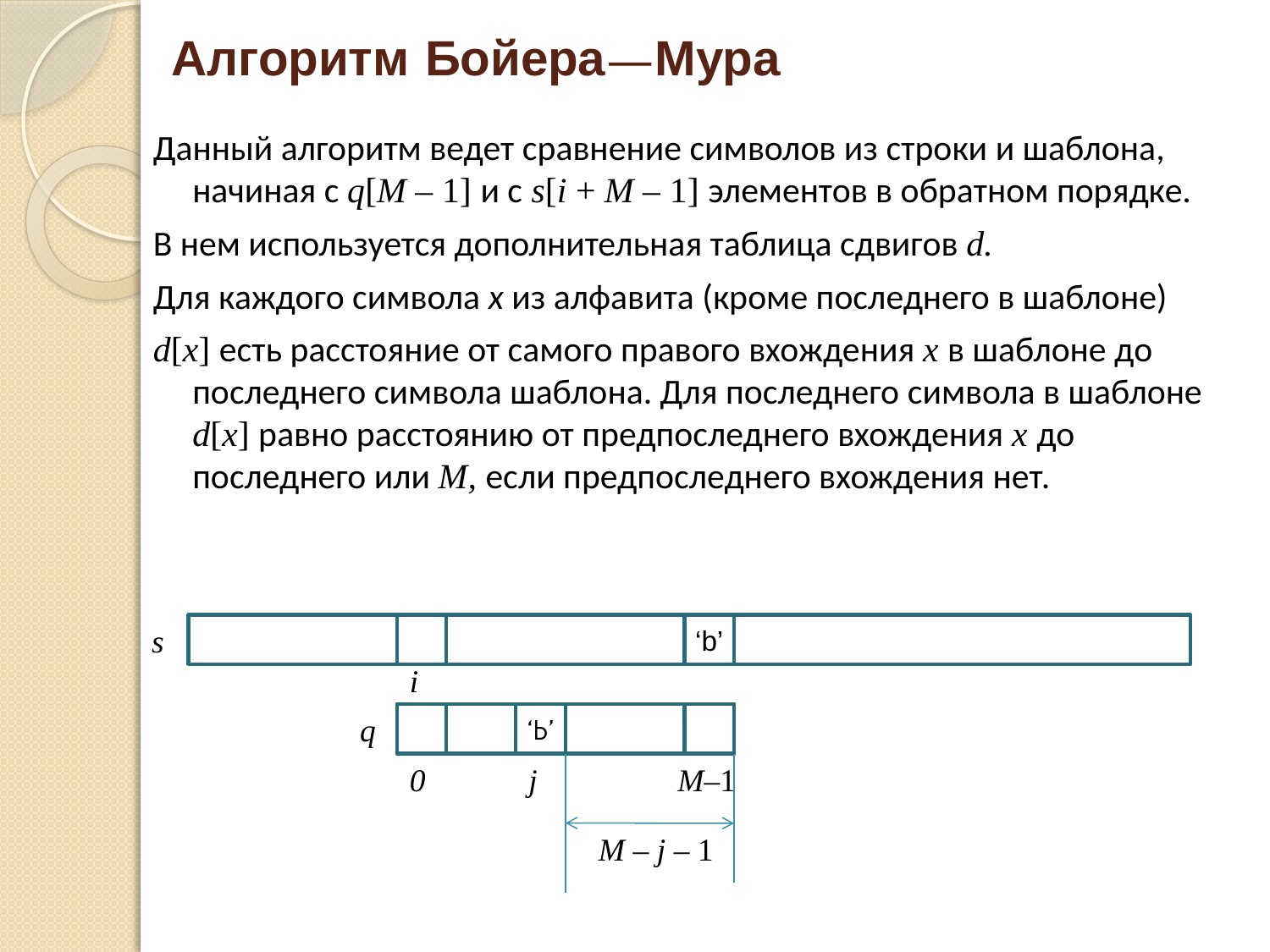

# Алгоритм Бойера—Мура
Данный алгоритм ведет сравнение символов из строки и шаблона, начиная с q[М – 1] и с s[i + М – 1] элементов в обратном порядке.
В нем используется дополнительная таблица сдвигов d.
Для каждого символа x из алфавита (кроме последнего в шаблоне)
d[x] есть расстояние от самого правого вхождения х в шаблоне до последнего символа шаблона. Для последнего символа в шаблоне d[x] равно расстоянию от предпоследнего вхождения х до последнего или М, если предпоследнего вхождения нет.
s

‘b’
i
q

‘b’

0
j
M–1
M – j – 1